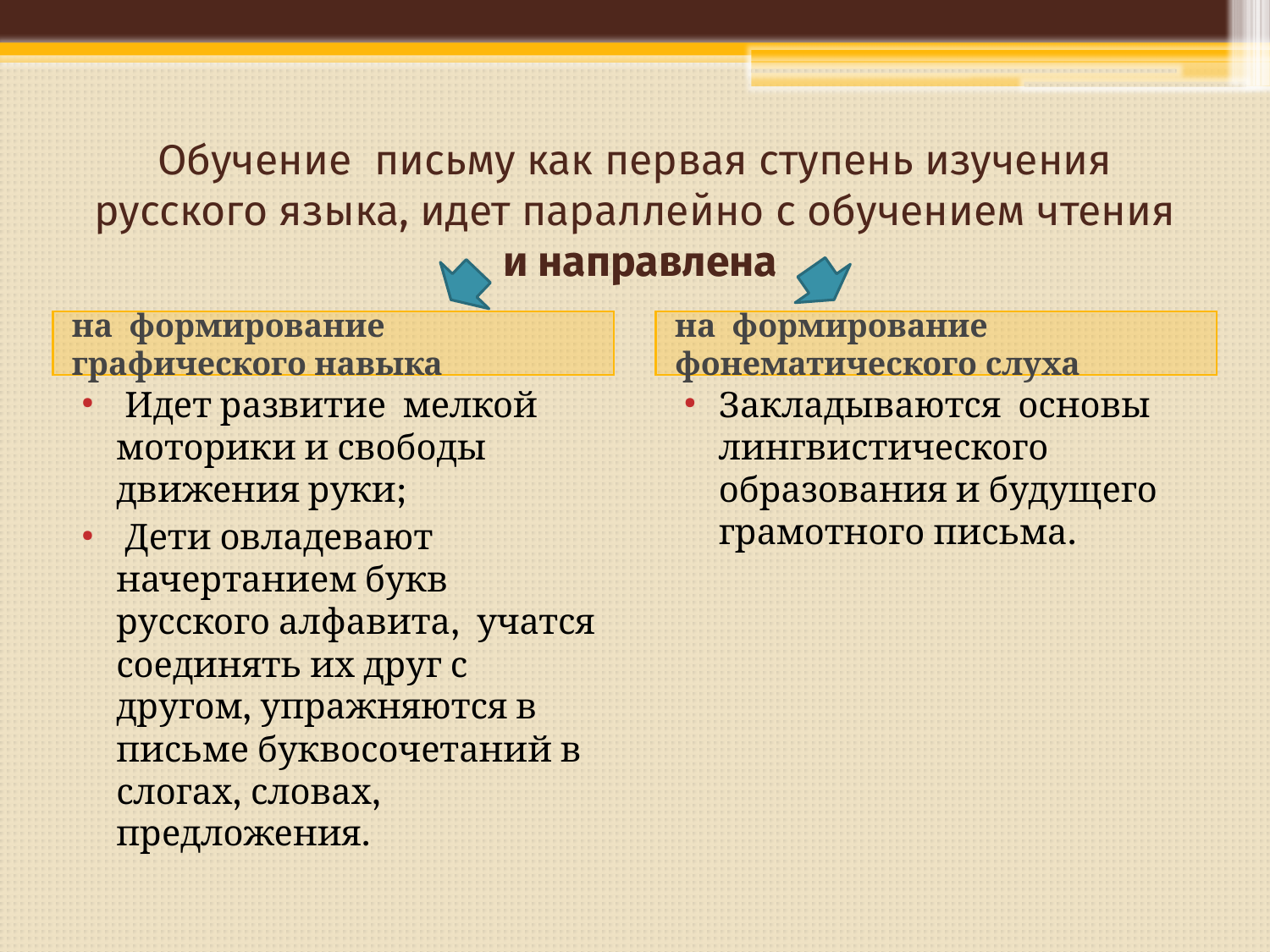

# Обучение  письму как первая ступень изучения русского языка, идет параллейно с обучением чтения и направлена

на  формирование графического навыка
на  формирование фонематического слуха
 Идет развитие  мелкой моторики и свободы движения руки;
 Дети овладевают начертанием букв русского алфавита,  учатся соединять их друг с другом, упражняются в письме буквосочетаний в слогах, словах, предложения.
Закладываются  основы лингвистического образования и будущего грамотного письма.